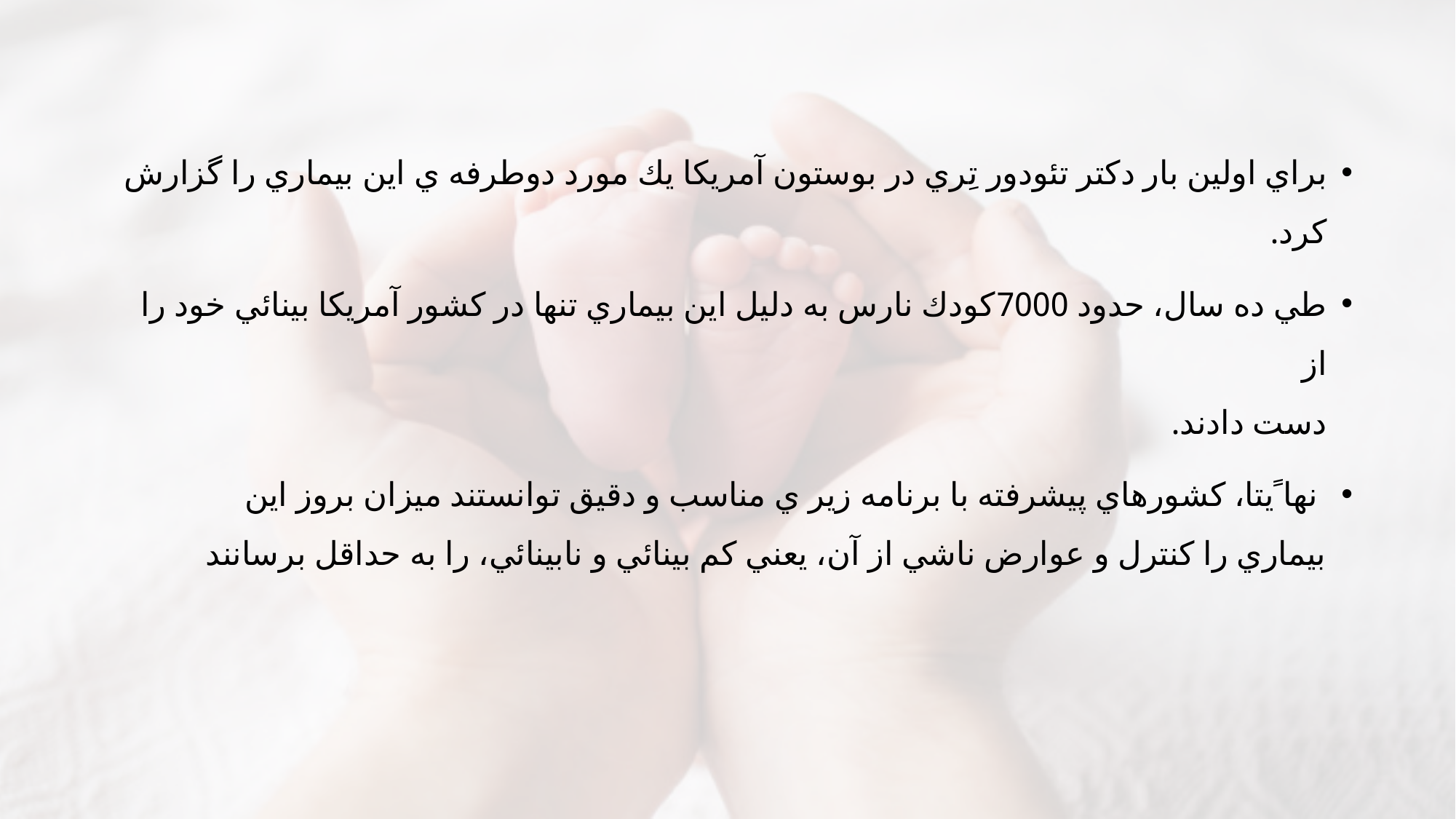

براي اولين بار دكتر تئودور تِري در بوستون آمريكا يك مورد دوطرفه ي اين بيماري را گزارش كرد.
طي ده سال، حدود 7000كودك نارس به دليل اين بيماري تنها در كشور آمريكا بينائي خود را از
دست دادند.
 نها ًيتا، كشورهاي پيشرفته با برنامه زير ي مناسب و دقيق توانستند ميزان بروز اين
بيماري را كنترل و عوارض ناشي از آن، يعني كم بينائي و نابينائي، را به حداقل برسانند